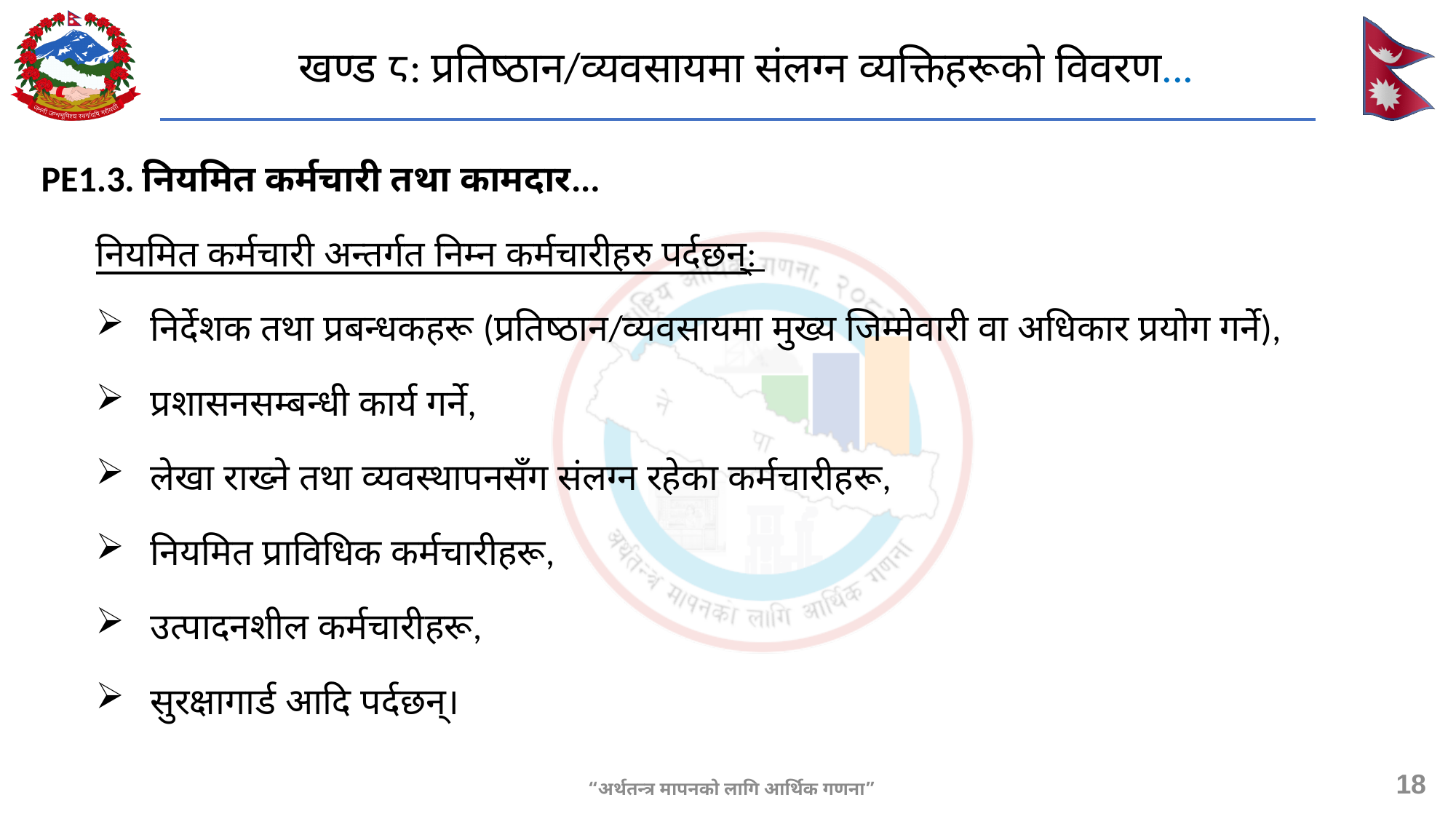

खण्ड ८: प्रतिष्ठान/व्यवसायमा संलग्न व्यक्तिहरूको विवरण...
PE1.3. नियमित कर्मचारी तथा कामदार...
नियमित कर्मचारी अन्तर्गत निम्न कर्मचारीहरु पर्दछन्:
निर्देशक तथा प्रबन्धकहरू (प्रतिष्ठान/व्यवसायमा मुख्य जिम्मेवारी वा अधिकार प्रयोग गर्ने),
प्रशासनसम्बन्धी कार्य गर्ने,
लेखा राख्ने तथा व्यवस्थापनसँग संलग्न रहेका कर्मचारीहरू,
नियमित प्राविधिक कर्मचारीहरू,
उत्पादनशील कर्मचारीहरू,
सुरक्षागार्ड आदि पर्दछन्।

18
“अर्थतन्त्र मापनको लागि आर्थिक गणना”